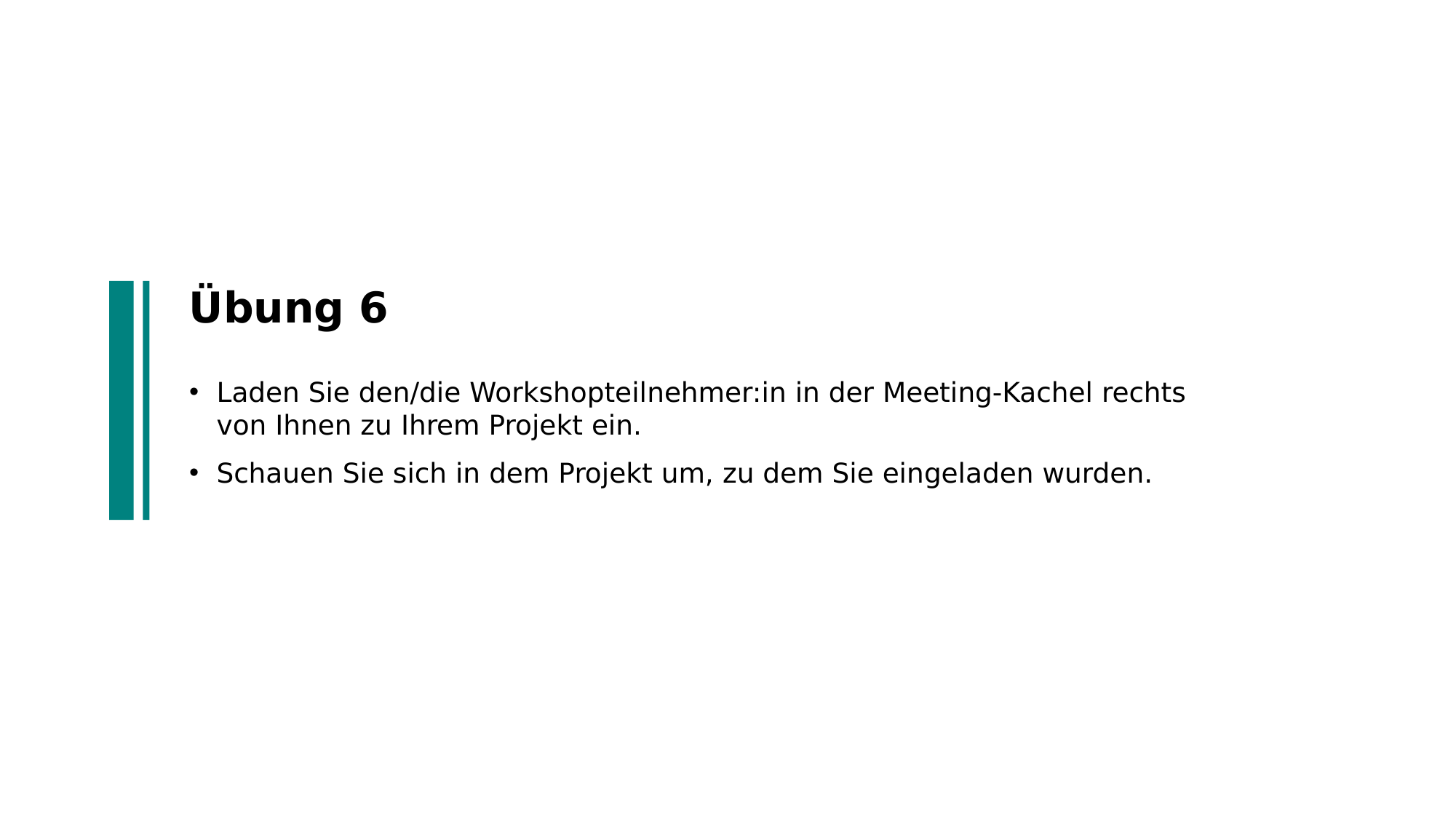

Übung 6
Laden Sie den/die Workshopteilnehmer:in in der Meeting-Kachel rechts von Ihnen zu Ihrem Projekt ein.
Schauen Sie sich in dem Projekt um, zu dem Sie eingeladen wurden.